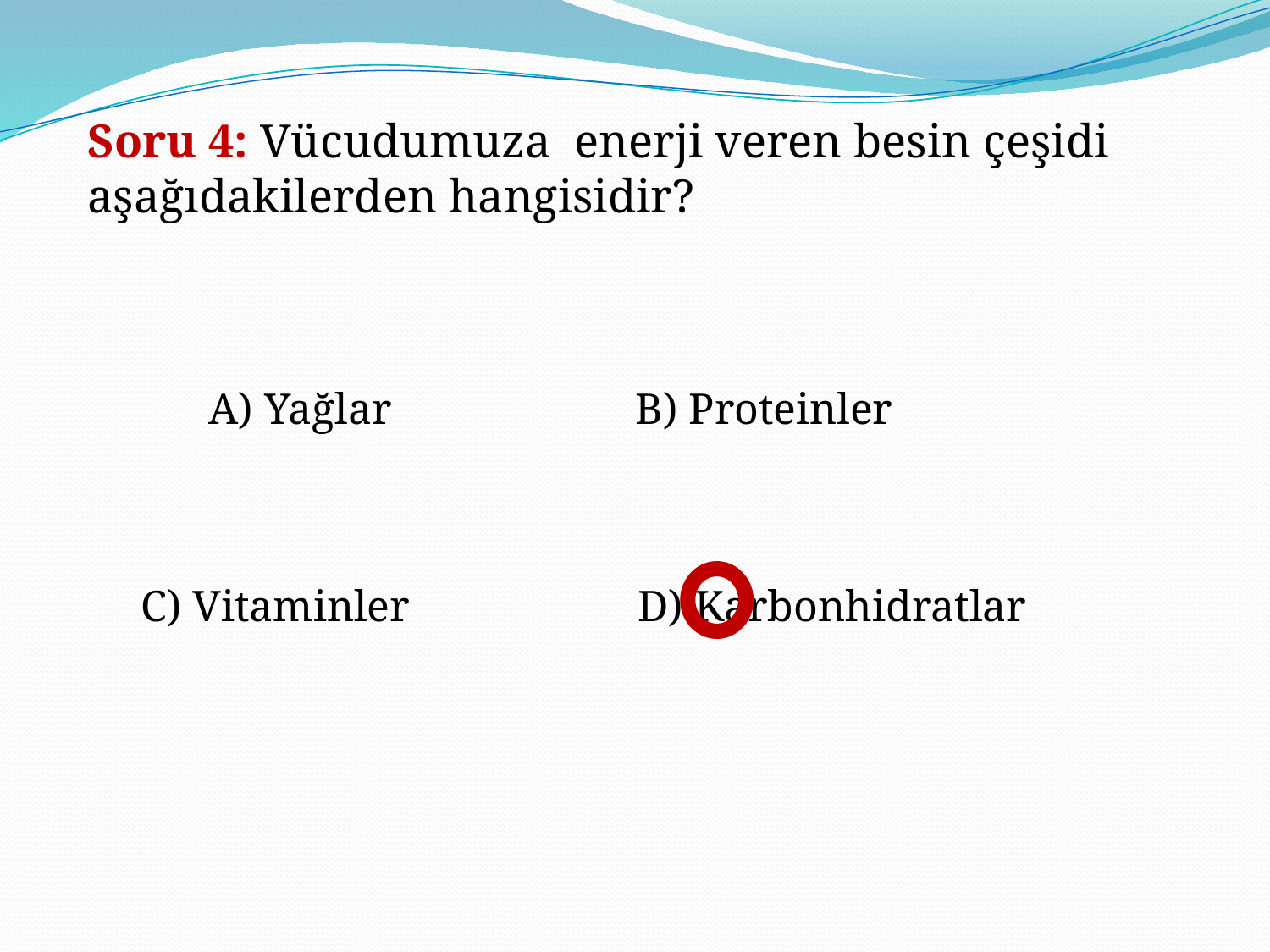

Soru 4: Vücudumuza  enerji veren besin çeşidi aşağıdakilerden hangisidir?
B) Proteinler
A) Yağlar

C) Vitaminler
D) Karbonhidratlar